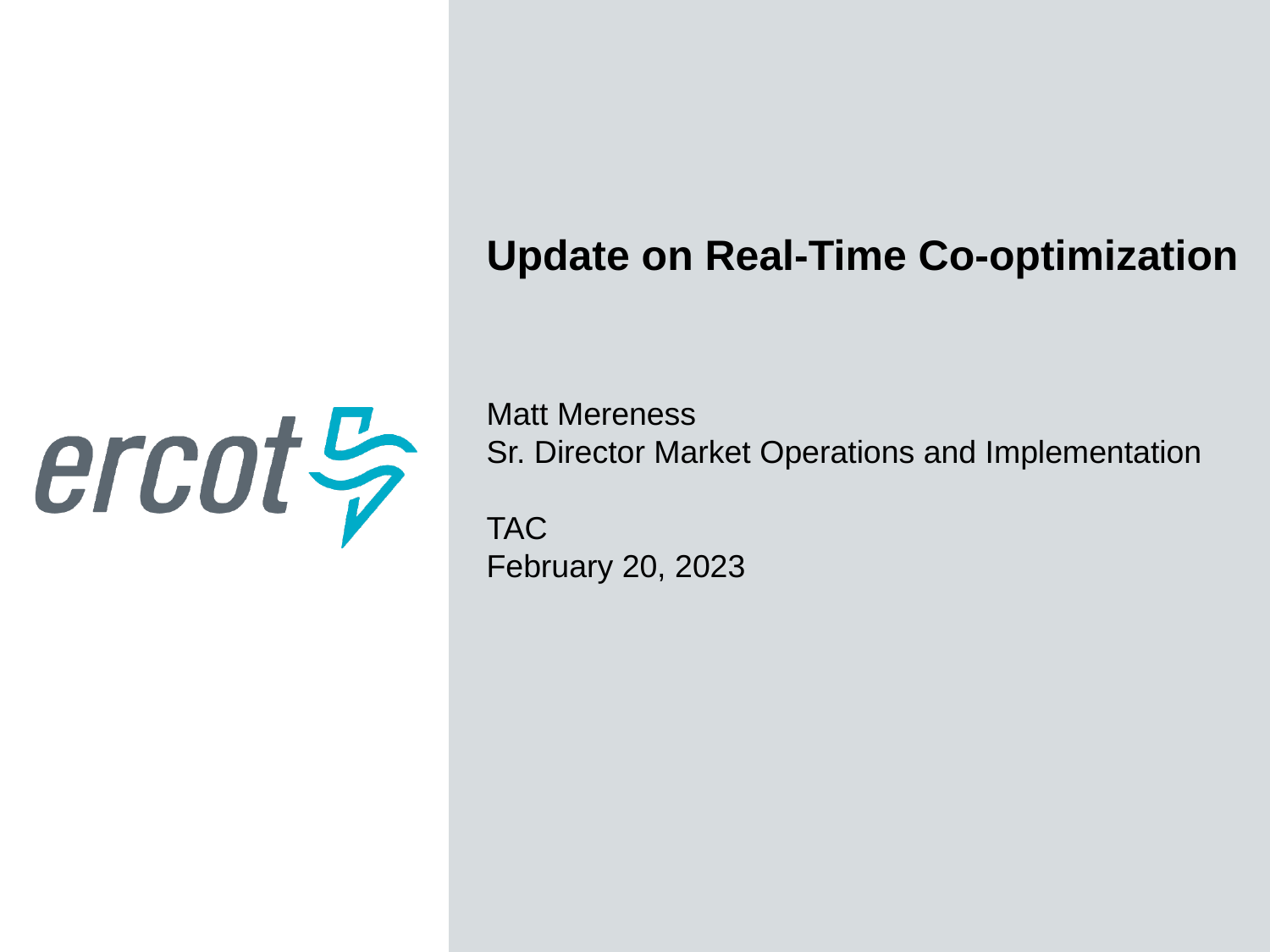

Update on Real-Time Co-optimization

Matt Mereness
Sr. Director Market Operations and Implementation

TAC
February 20, 2023